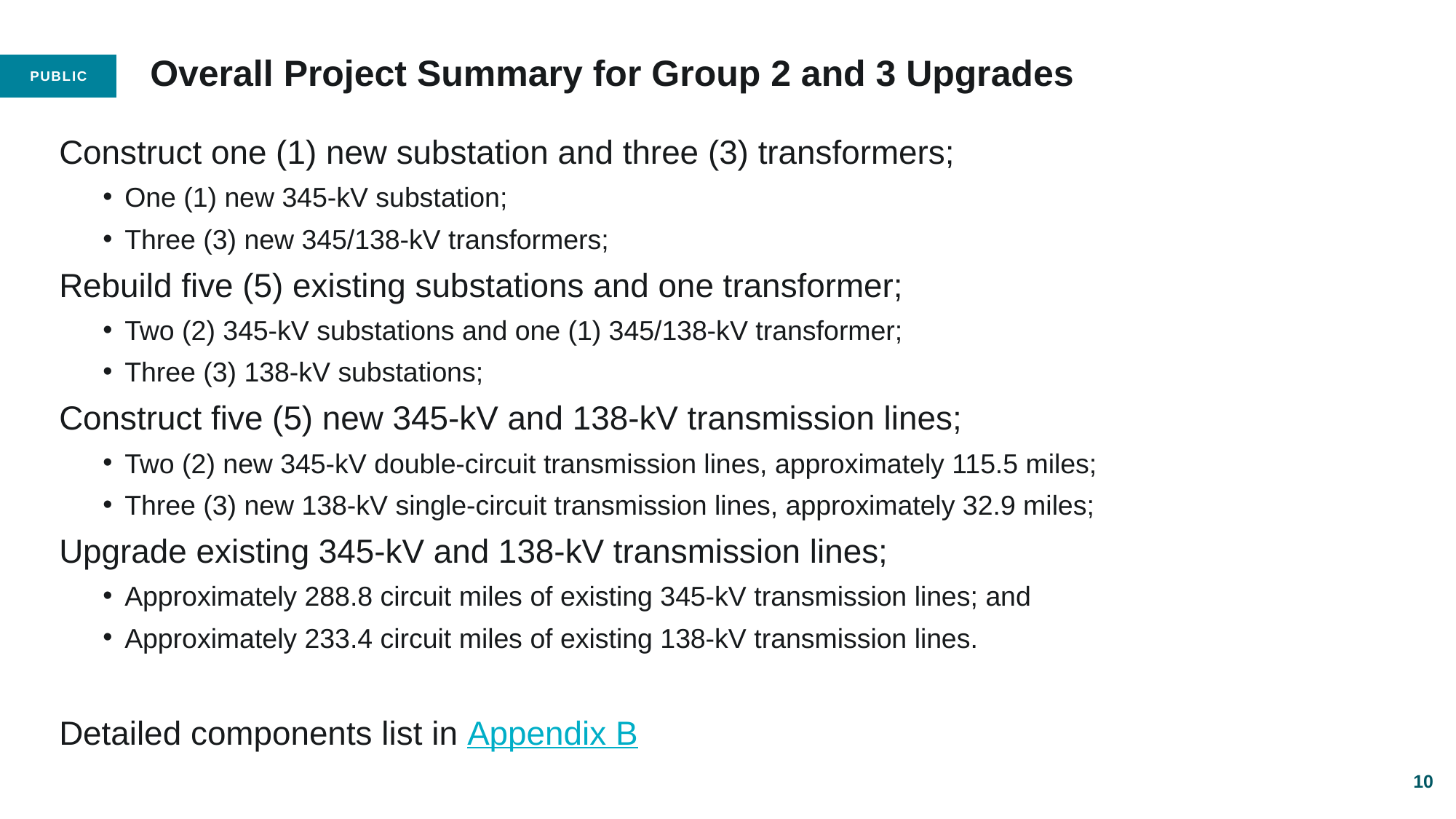

# Overall Project Summary for Group 2 and 3 Upgrades
Construct one (1) new substation and three (3) transformers;
One (1) new 345-kV substation;
Three (3) new 345/138-kV transformers;
Rebuild five (5) existing substations and one transformer;
Two (2) 345-kV substations and one (1) 345/138-kV transformer;
Three (3) 138-kV substations;
Construct five (5) new 345-kV and 138-kV transmission lines;
Two (2) new 345-kV double-circuit transmission lines, approximately 115.5 miles;
Three (3) new 138-kV single-circuit transmission lines, approximately 32.9 miles;
Upgrade existing 345-kV and 138-kV transmission lines;
Approximately 288.8 circuit miles of existing 345-kV transmission lines; and
Approximately 233.4 circuit miles of existing 138-kV transmission lines.

Detailed components list in Appendix B

10